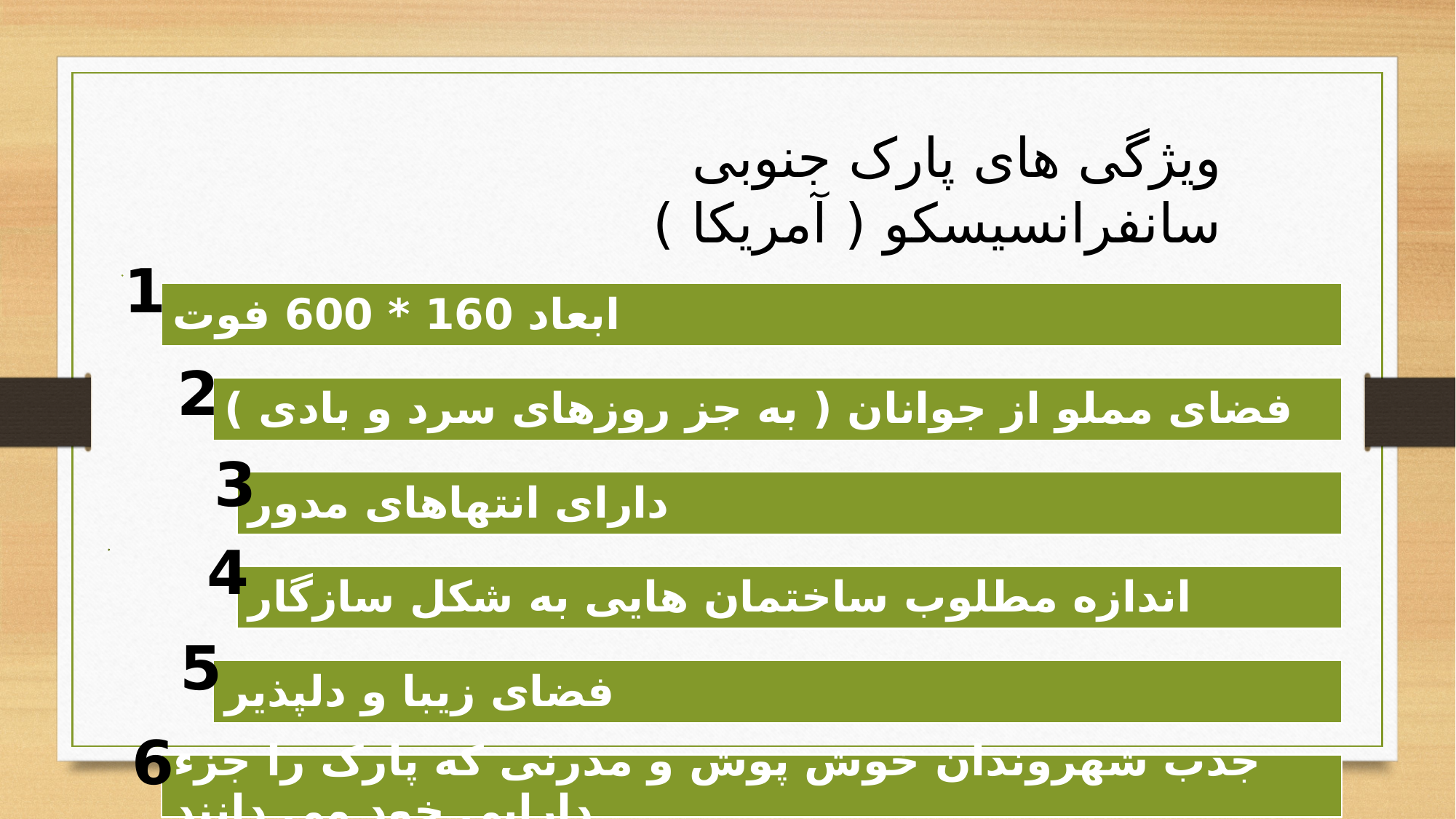

ویژگی های پارک جنوبی سانفرانسیسکو ( آمریکا )
فضای مملو از جوانان ( به جز روزهای سرد و بادی )
اندازه مطلوب ساختمان هایی به شکل سازگار
فضای زیبا و دلپذیر
دارای انتهاهای مدور
1
2
3
4
5
6